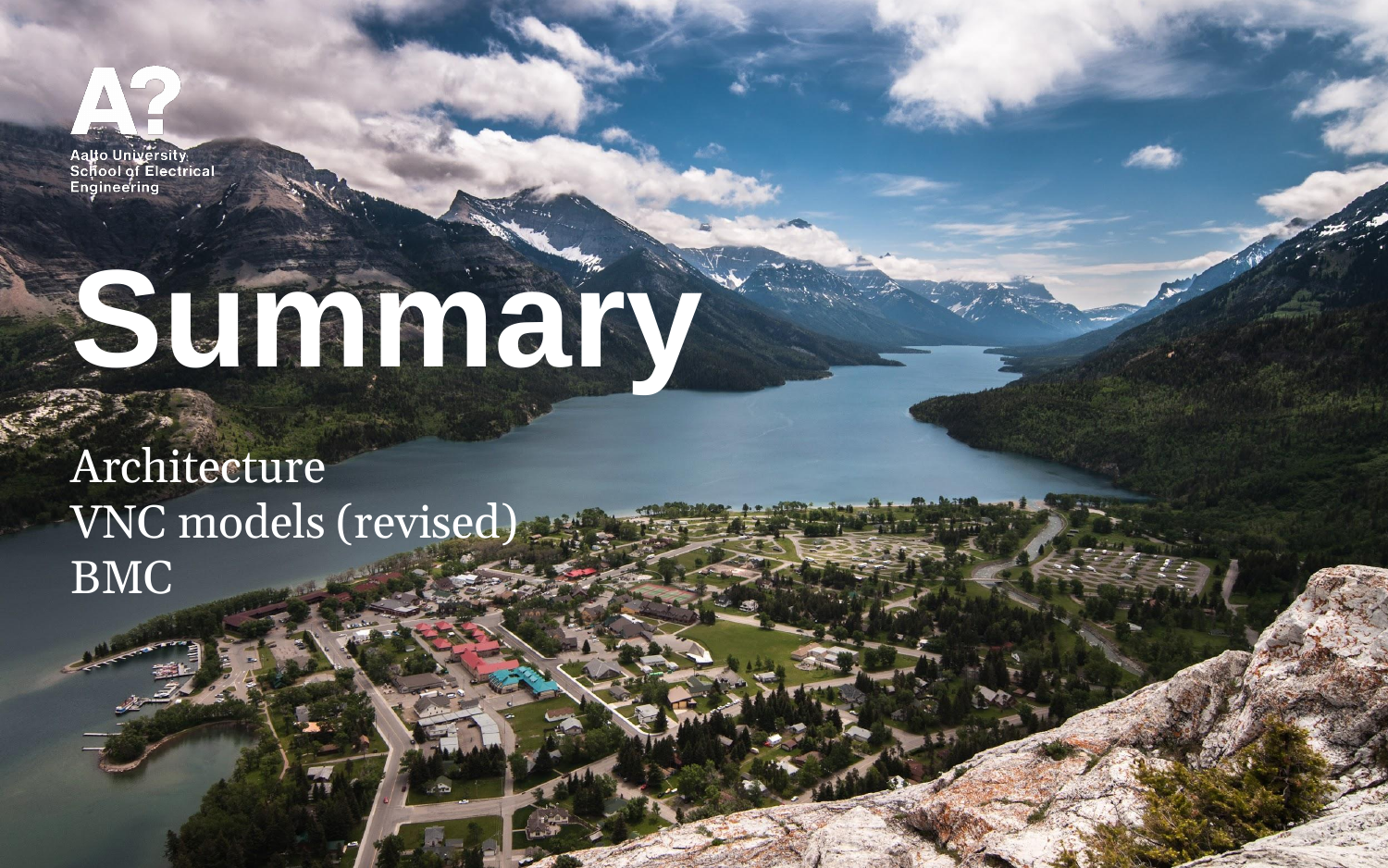

# Summary
Architecture
VNC models (revised)
BMC